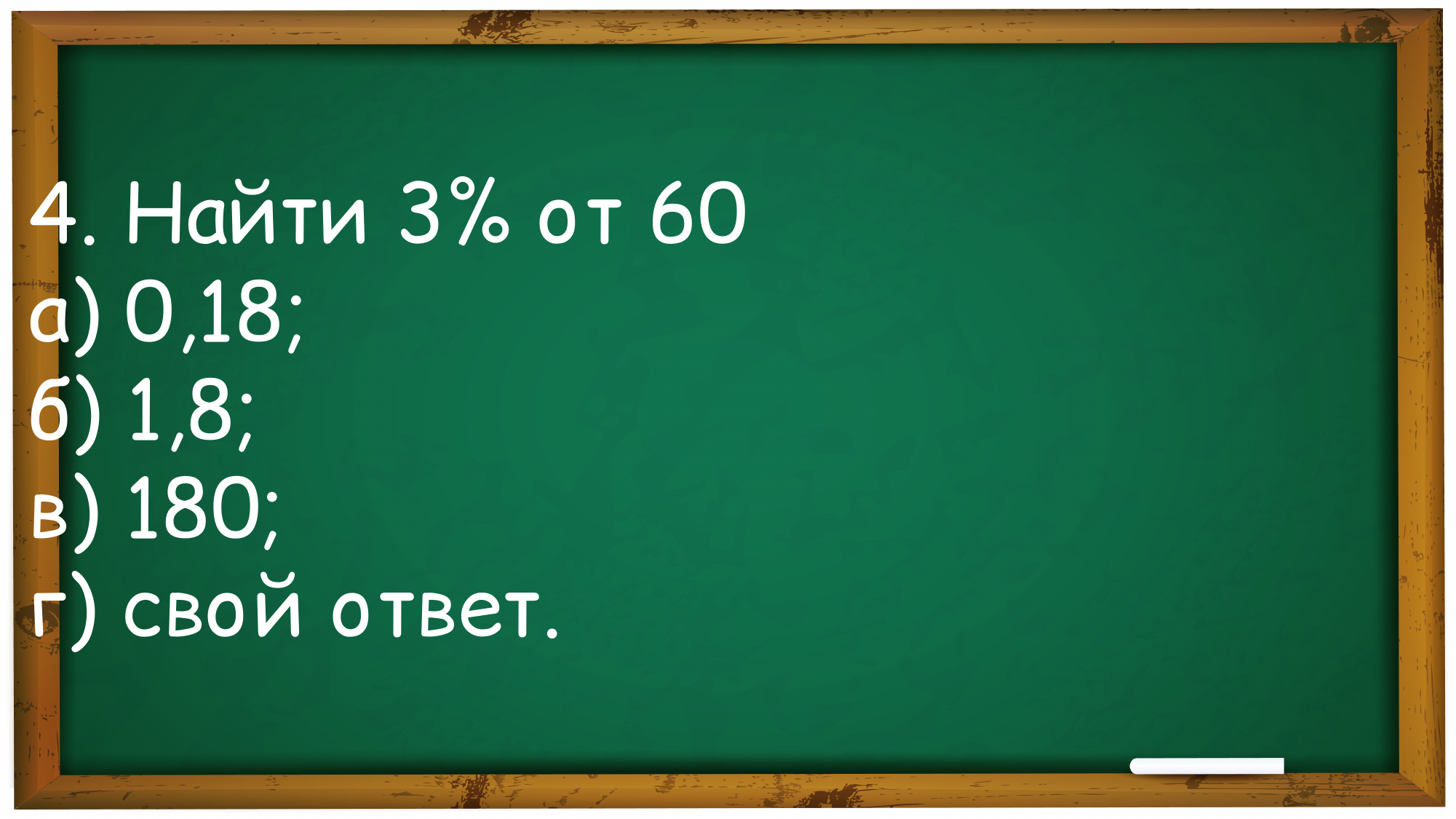

4. Найти 3% от 60
а) 0,18;
б) 1,8; 
в) 180; 
г) свой ответ.